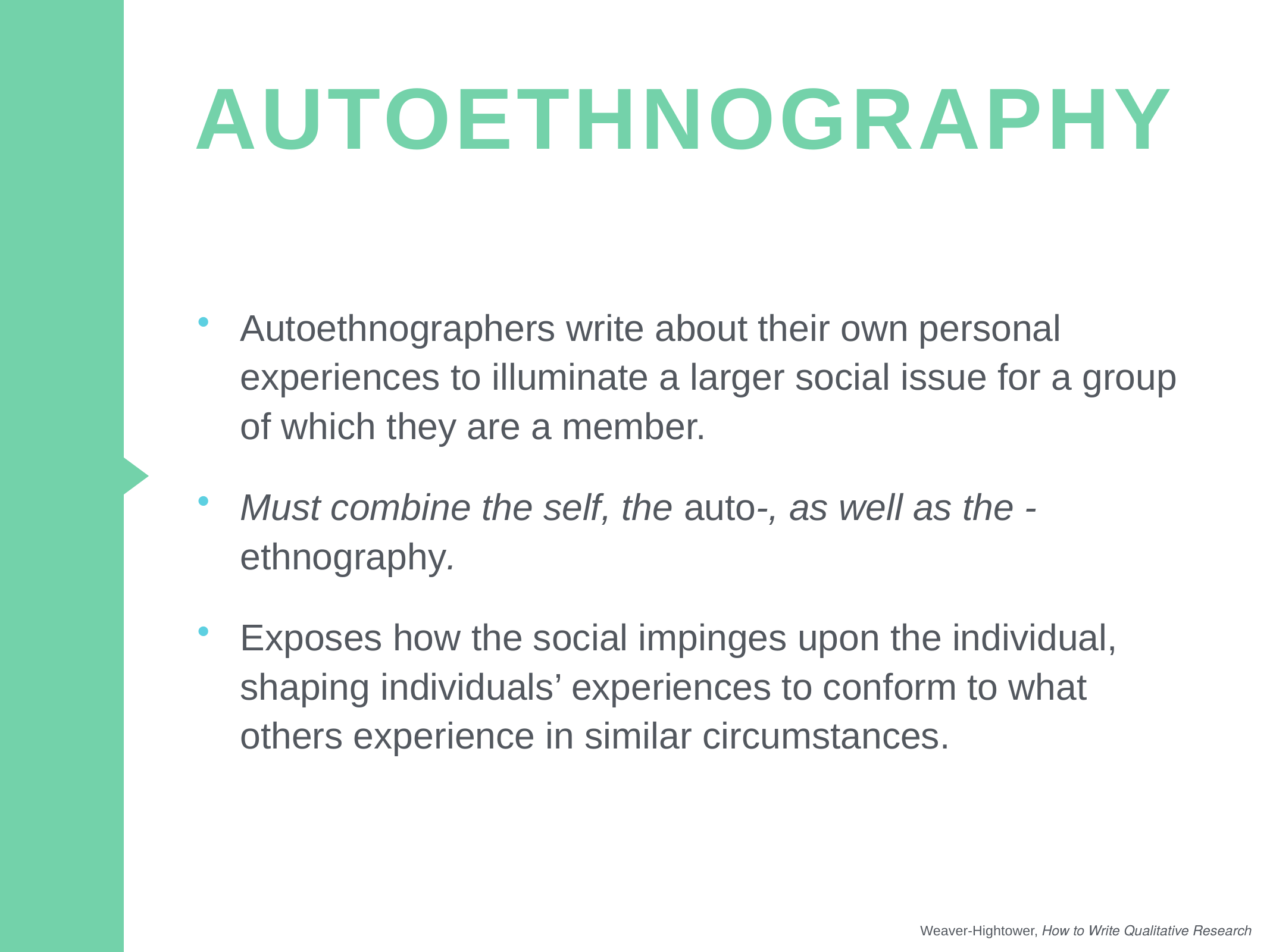

Autoethnography
Autoethnographers write about their own personal experiences to illuminate a larger social issue for a group of which they are a member.
Must combine the self, the auto-, as well as the -ethnography.
Exposes how the social impinges upon the individual, shaping individuals’ experiences to conform to what others experience in similar circumstances.